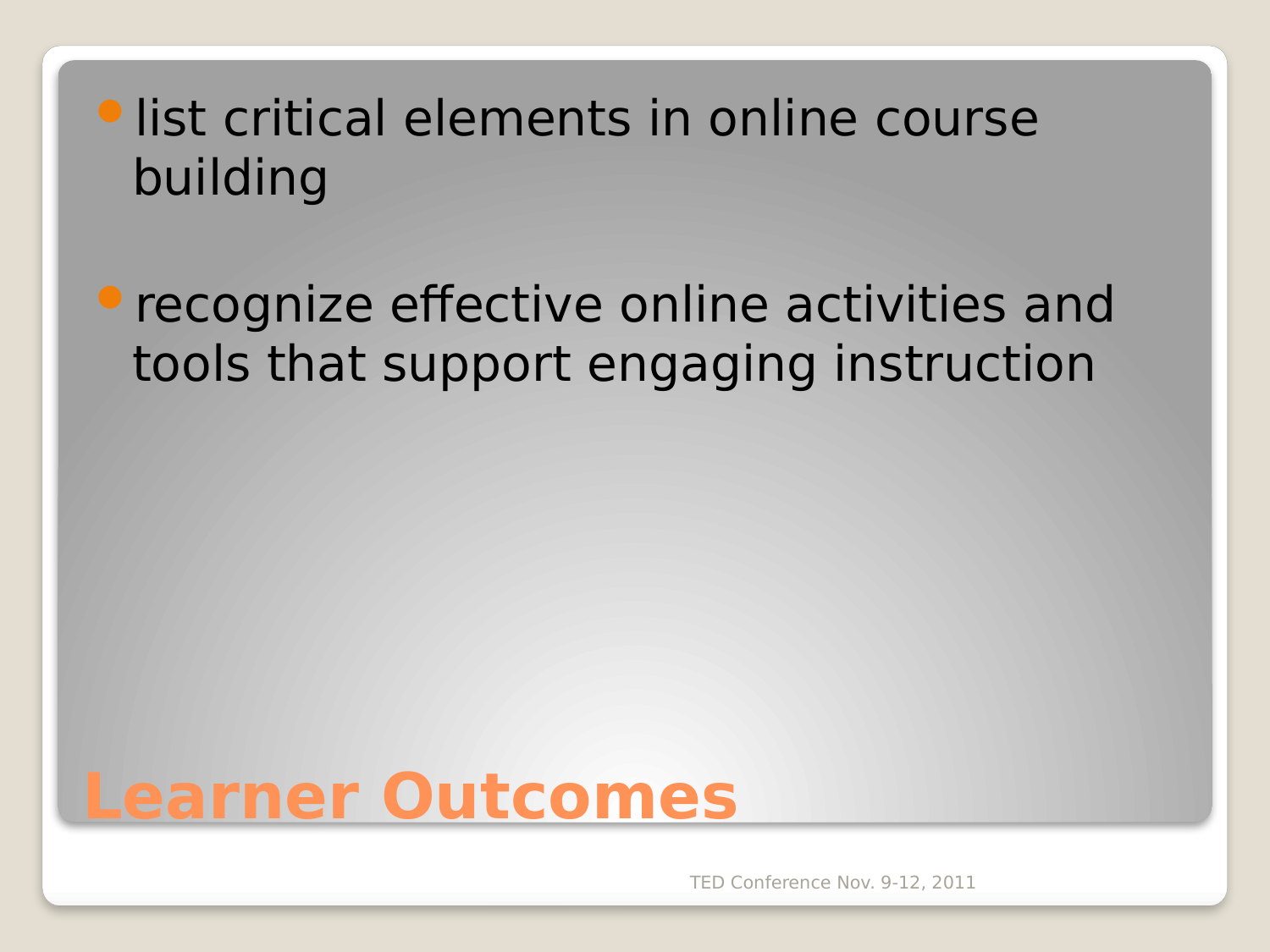

list critical elements in online course building

recognize effective online activities and tools that support engaging instruction

# Learner Outcomes
TED Conference Nov. 9-12, 2011